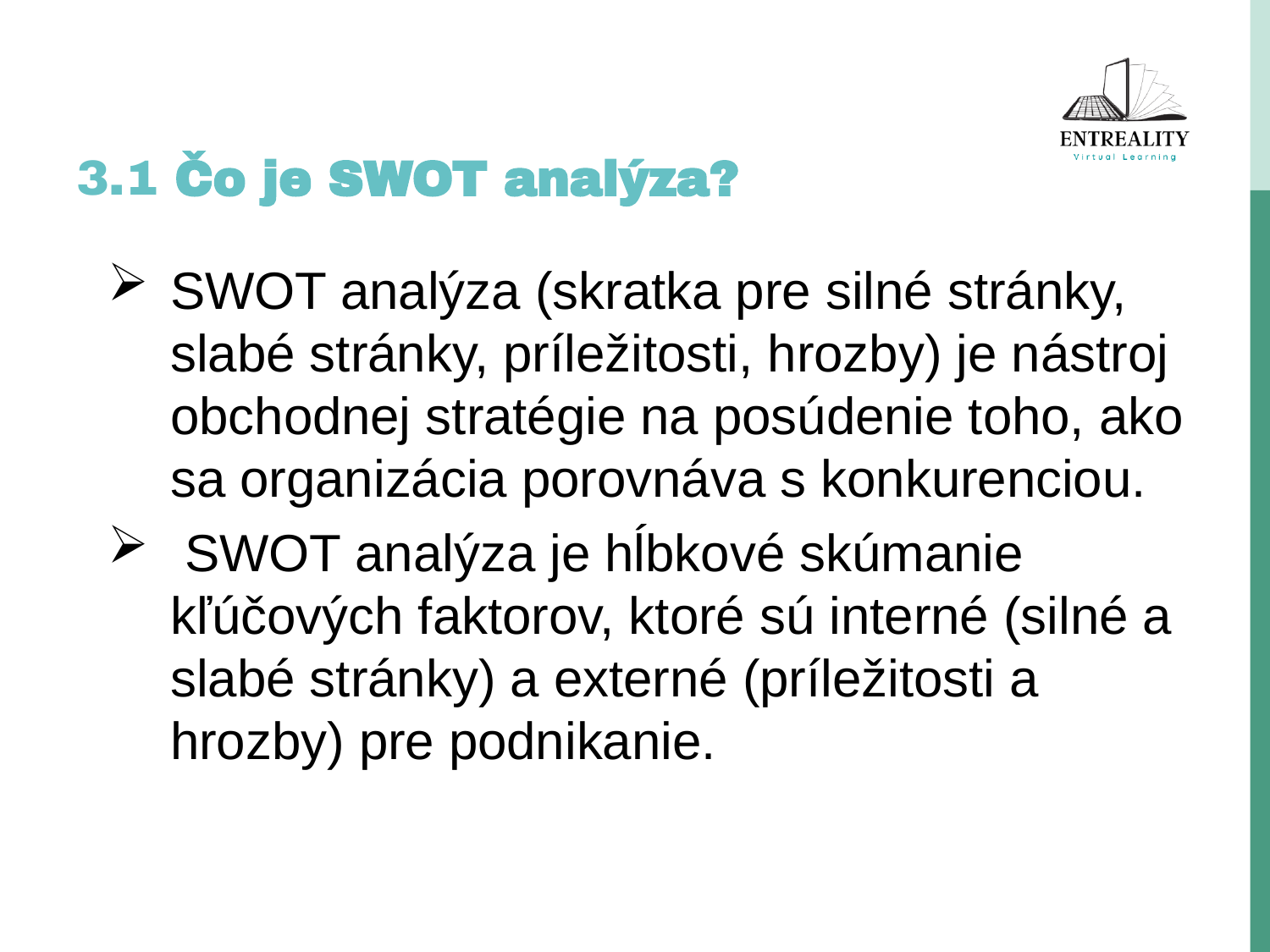

# 3.1 Čo je SWOT analýza?
SWOT analýza (skratka pre silné stránky, slabé stránky, príležitosti, hrozby) je nástroj obchodnej stratégie na posúdenie toho, ako sa organizácia porovnáva s konkurenciou.
 SWOT analýza je hĺbkové skúmanie kľúčových faktorov, ktoré sú interné (silné a slabé stránky) a externé (príležitosti a hrozby) pre podnikanie.